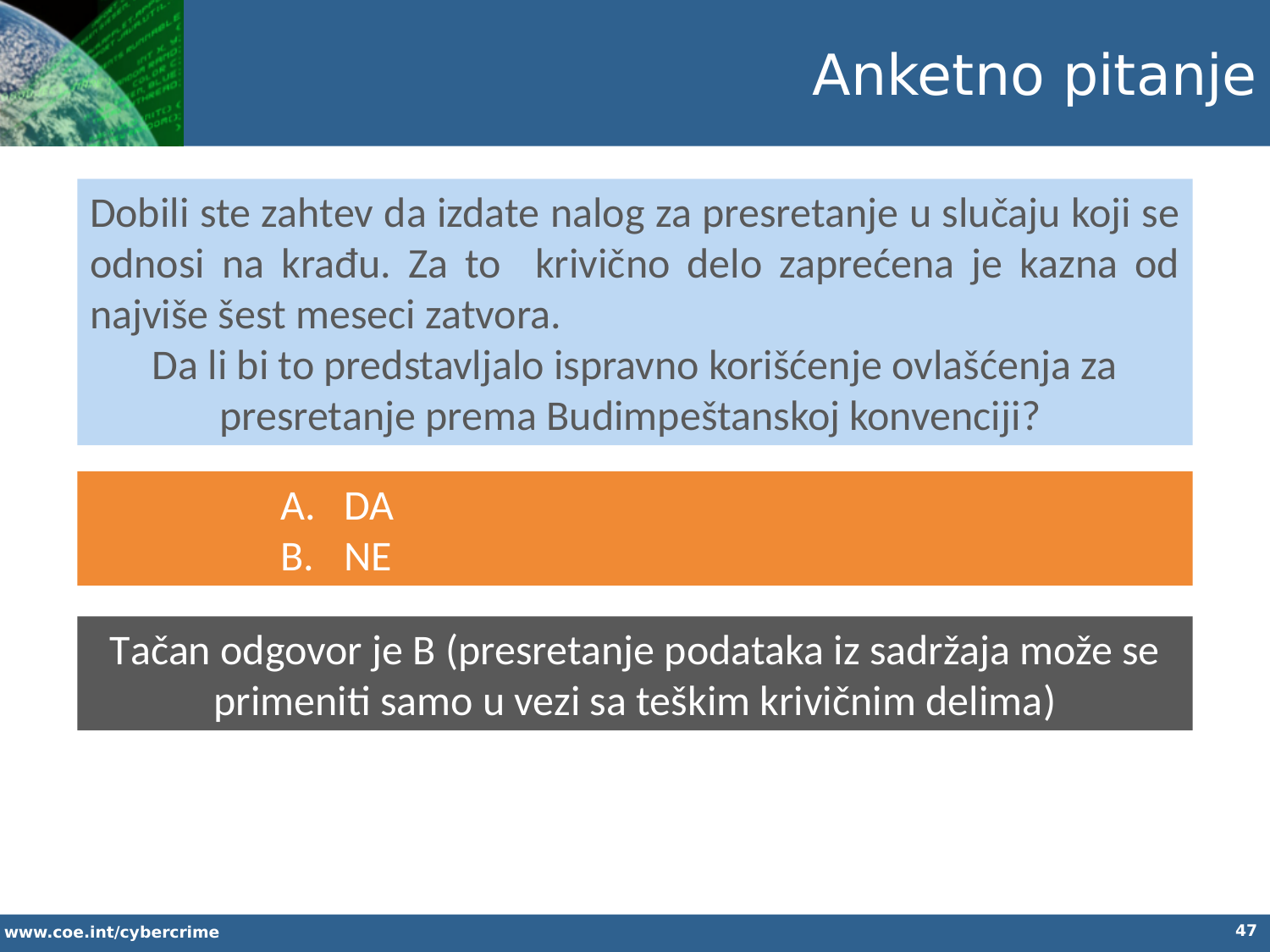

Anketno pitanje
Dobili ste zahtev da izdate nalog za presretanje u slučaju koji se odnosi na krađu. Za to  krivično delo zaprećena je kazna od najviše šest meseci zatvora.
Da li bi to predstavljalo ispravno korišćenje ovlašćenja za presretanje prema Budimpeštanskoj konvenciji?
DA
NE
Tačan odgovor je B (presretanje podataka iz sadržaja može se primeniti samo u vezi sa teškim krivičnim delima)